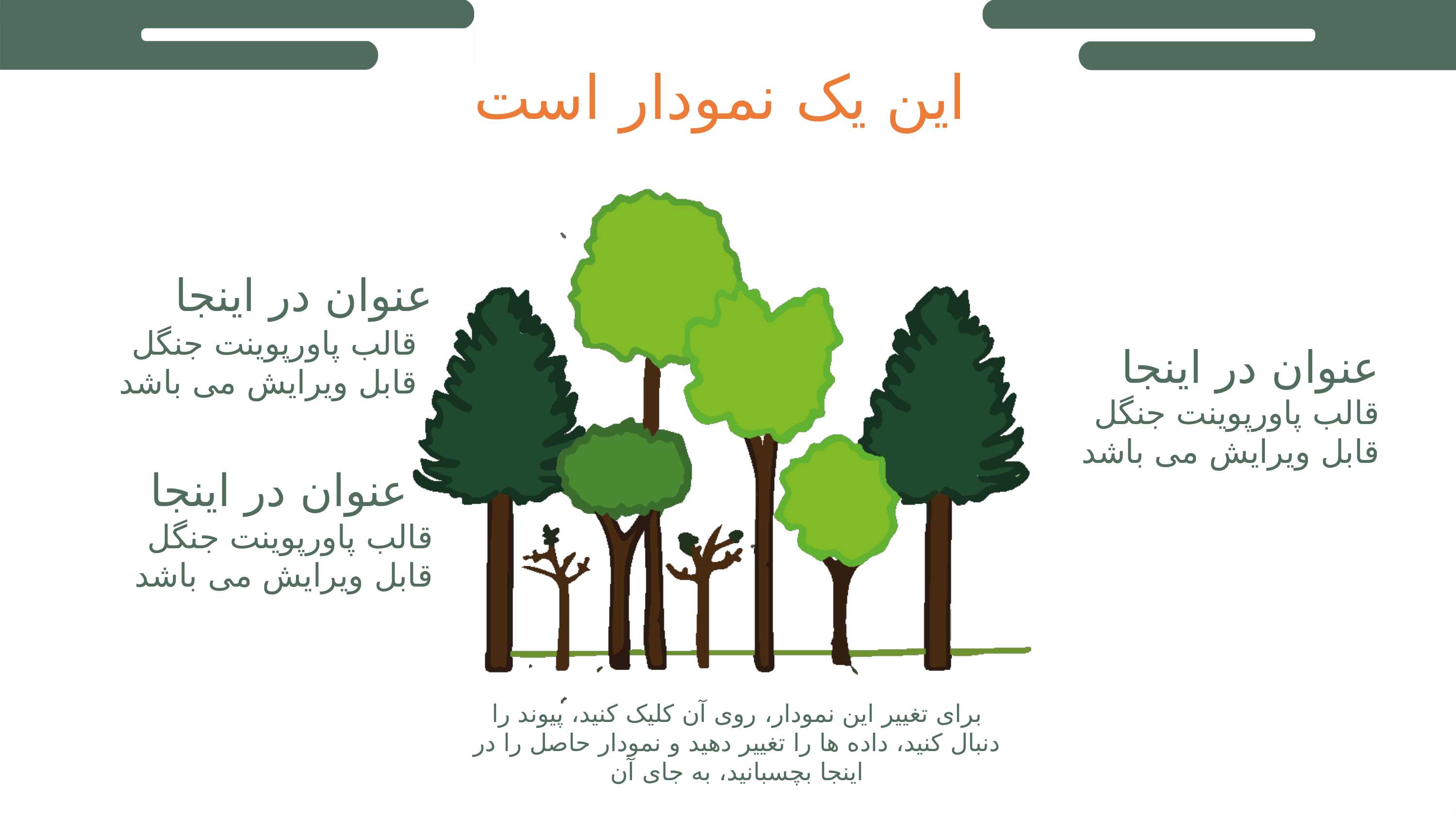

این یک نمودار است

عنوان در اینجا
قالب پاورپوینت جنگل قابل ویرایش می باشد
عنوان در اینجا
قالب پاورپوینت جنگل قابل ویرایش می باشد
عنوان در اینجا
قالب پاورپوینت جنگل قابل ویرایش می باشد
برای تغییر این نمودار، روی آن کلیک کنید، پیوند را دنبال کنید، داده ها را تغییر دهید و نمودار حاصل را در اینجا بچسبانید، به جای آن